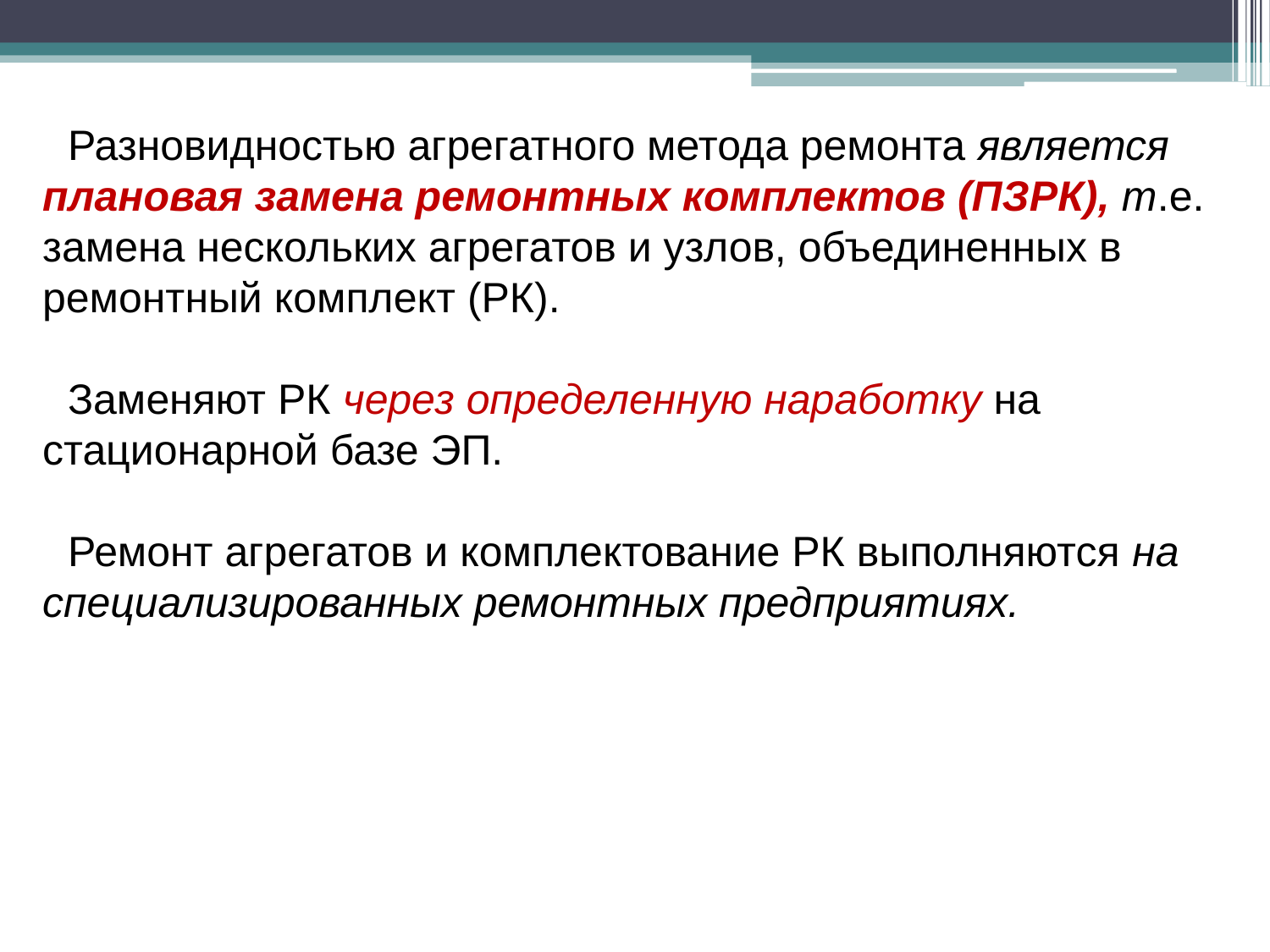

Разновидностью агрегатного метода ремонта является плановая замена ремонтных комплектов (ПЗРК), т.е. замена нескольких агрегатов и узлов, объединенных в ремонтный комплект (РК).

Заменяют РК через определенную наработку на стационарной базе ЭП.

Ремонт агрегатов и комплектование РК выполняются на специализированных ремонтных предприятиях.